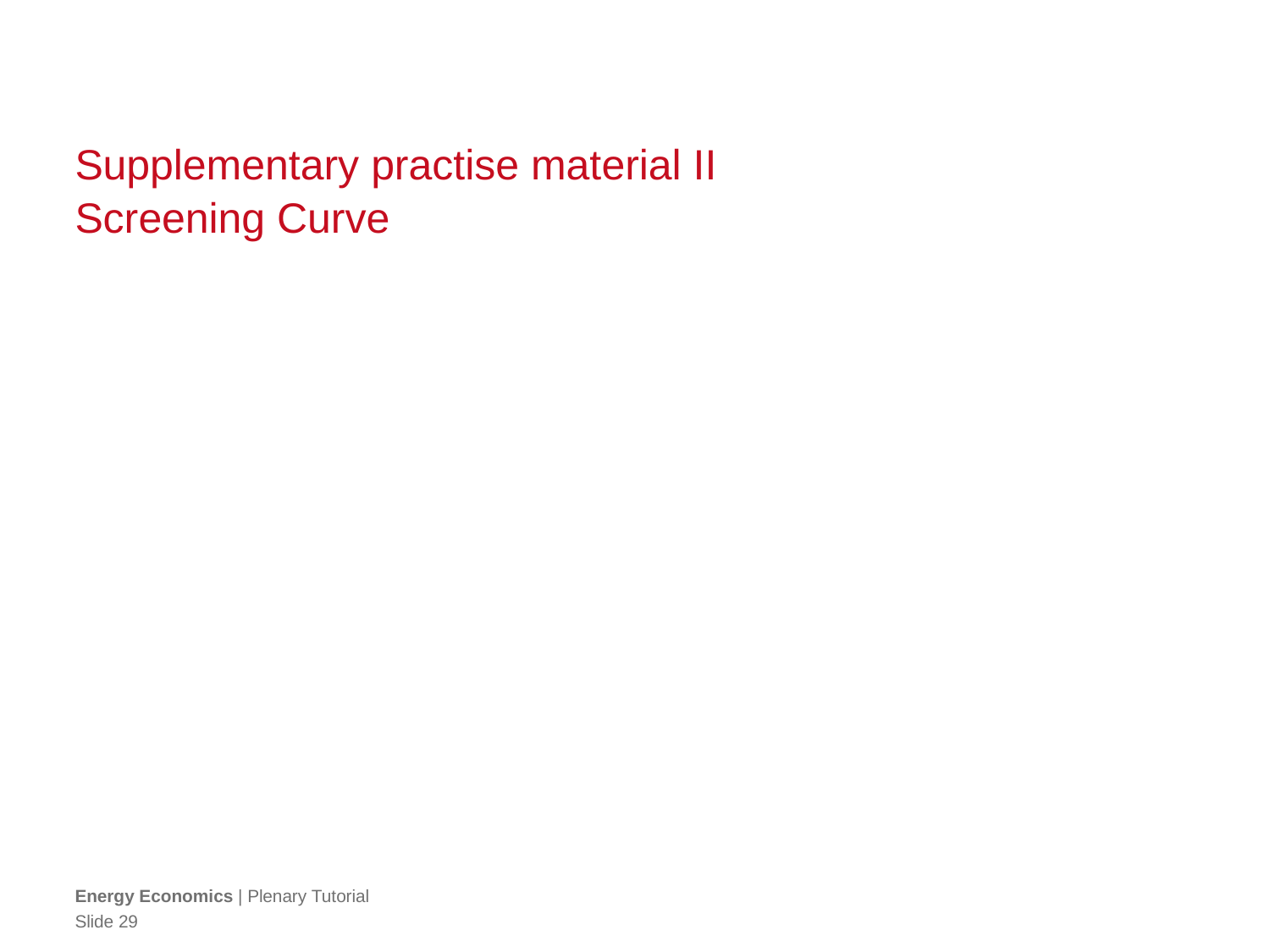

# Supplementary practise material II Screening Curve

Energy Economics | Plenary Tutorial
Slide 29